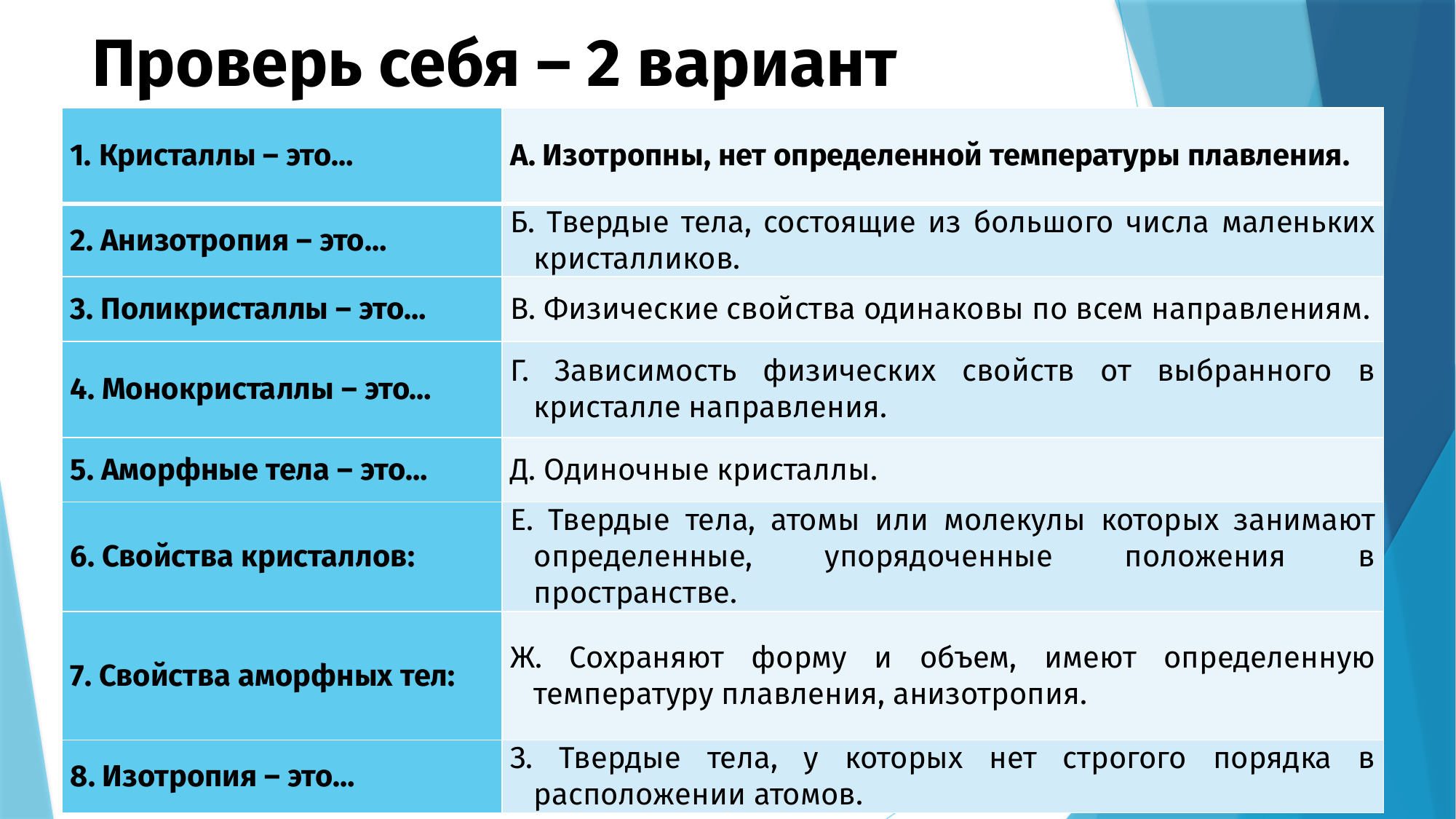

# Проверь себя – 2 вариант
| 1. Кристаллы – это… | А. Изотропны, нет определенной температуры плавления. |
| --- | --- |
| 2. Анизотропия – это… | Б. Твердые тела, состоящие из большого числа маленьких кристалликов. |
| 3. Поликристаллы – это… | В. Физические свойства одинаковы по всем направлениям. |
| 4. Монокристаллы – это… | Г. Зависимость физических свойств от выбранного в кристалле направления. |
| 5. Аморфные тела – это… | Д. Одиночные кристаллы. |
| 6. Свойства кристаллов: | Е. Твердые тела, атомы или молекулы которых занимают определенные, упорядоченные положения в пространстве. |
| 7. Свойства аморфных тел: | Ж. Сохраняют форму и объем, имеют определенную температуру плавления, анизотропия. |
| 8. Изотропия – это… | З. Твердые тела, у которых нет строгого порядка в расположении атомов. |